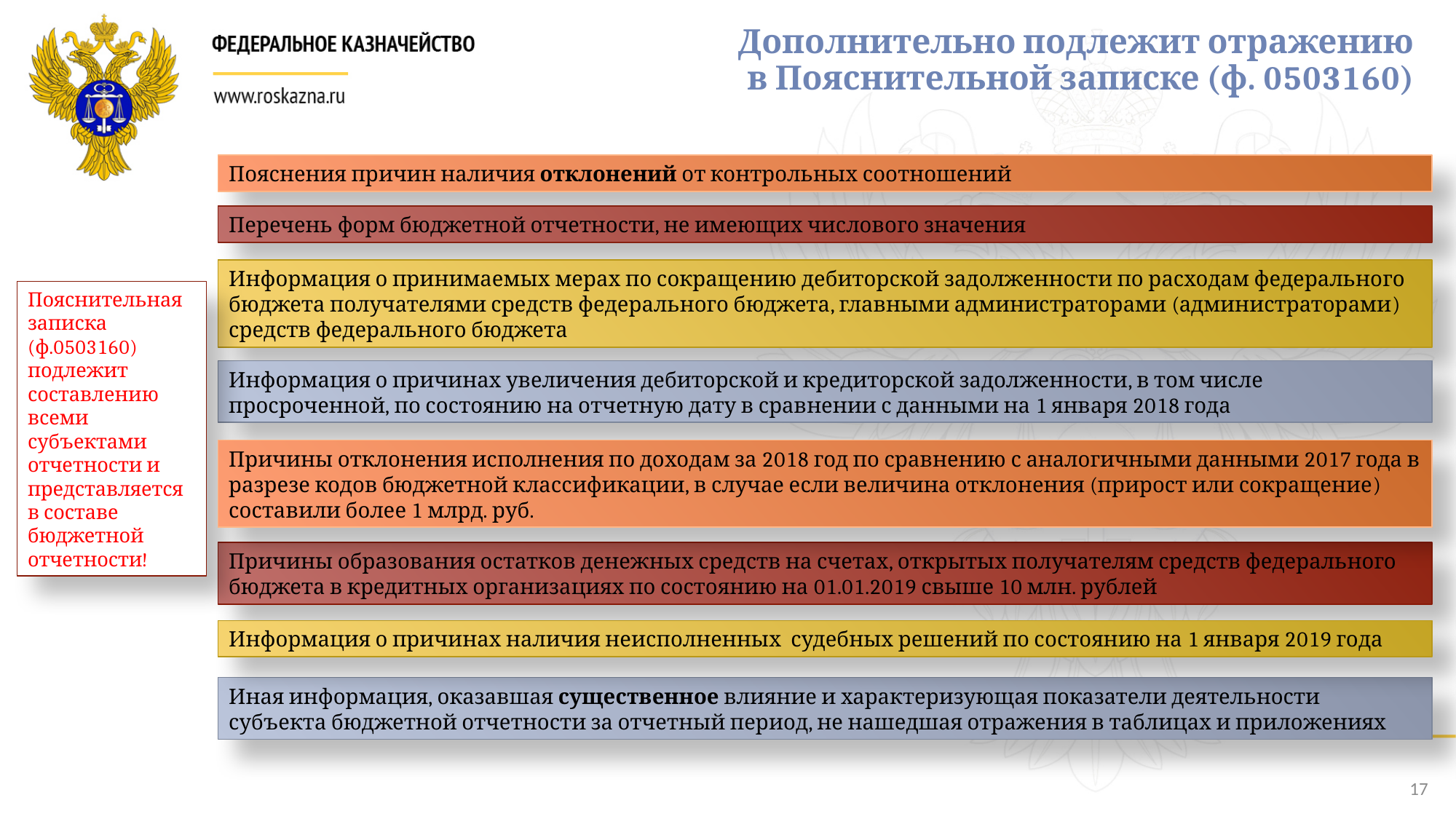

# Дополнительно подлежит отражению в Пояснительной записке (ф. 0503160)
Пояснения причин наличия отклонений от контрольных соотношений
Перечень форм бюджетной отчетности, не имеющих числового значения
Информация о принимаемых мерах по сокращению дебиторской задолженности по расходам федерального бюджета получателями средств федерального бюджета, главными администраторами (администраторами) средств федерального бюджета
Пояснительная записка (ф.0503160) подлежит составлению всеми субъектами отчетности и представляется в составе бюджетной отчетности!
Информация о причинах увеличения дебиторской и кредиторской задолженности, в том числе просроченной, по состоянию на отчетную дату в сравнении с данными на 1 января 2018 года
Причины отклонения исполнения по доходам за 2018 год по сравнению с аналогичными данными 2017 года в разрезе кодов бюджетной классификации, в случае если величина отклонения (прирост или сокращение) составили более 1 млрд. руб.
Причины образования остатков денежных средств на счетах, открытых получателям средств федерального бюджета в кредитных организациях по состоянию на 01.01.2019 свыше 10 млн. рублей
Информация о причинах наличия неисполненных  судебных решений по состоянию на 1 января 2019 года
Иная информация, оказавшая существенное влияние и характеризующая показатели деятельности субъекта бюджетной отчетности за отчетный период, не нашедшая отражения в таблицах и приложениях
17